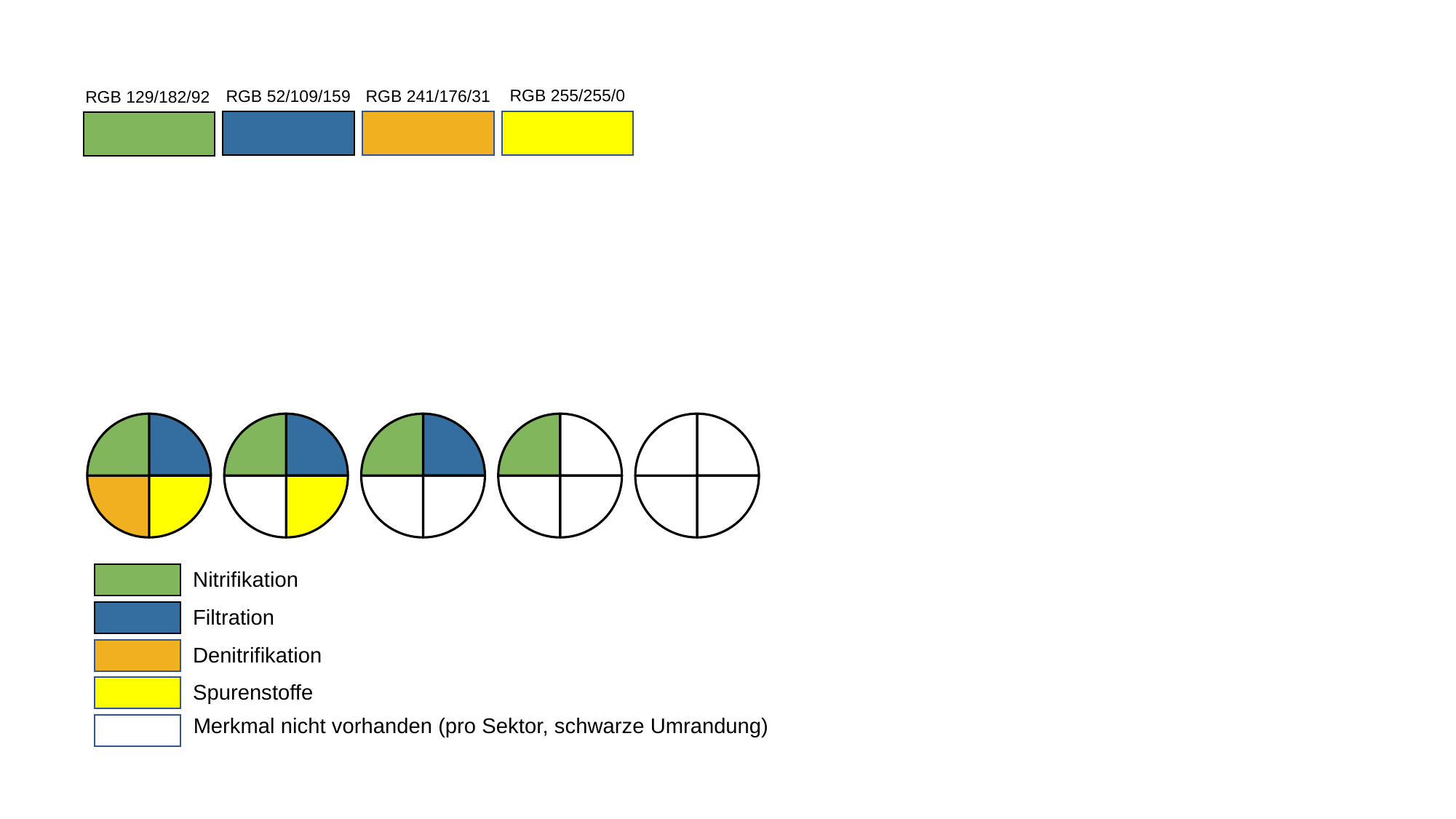

RGB 255/255/0
RGB 52/109/159
RGB 241/176/31
RGB 129/182/92

### Chart

| Category | Sales |
|---|---|
| 1st Qtr | 25.0 |
| 2nd Qtr | 25.0 |
| 3rd Qtr | 25.0 |
| 4th Qtr | 25.0 |

### Chart

| Category | Sales |
|---|---|
| 1st Qtr | 25.0 |
| 2nd Qtr | 25.0 |
| 3rd Qtr | 25.0 |
| 4th Qtr | 25.0 |

### Chart

| Category | Sales |
|---|---|
| 1st Qtr | 25.0 |
| 2nd Qtr | 25.0 |
| 3rd Qtr | 25.0 |
| 4th Qtr | 25.0 |

### Chart

| Category | Sales |
|---|---|
| 1st Qtr | 25.0 |
| 2nd Qtr | 25.0 |
| 3rd Qtr | 25.0 |
| 4th Qtr | 25.0 |

### Chart

| Category | Sales |
|---|---|
| 1st Qtr | 25.0 |
| 2nd Qtr | 25.0 |
| 3rd Qtr | 25.0 |
| 4th Qtr | 25.0 |
Nitrifikation

Filtration

Denitrifikation

Spurenstoffe

Merkmal nicht vorhanden (pro Sektor, schwarze Umrandung)